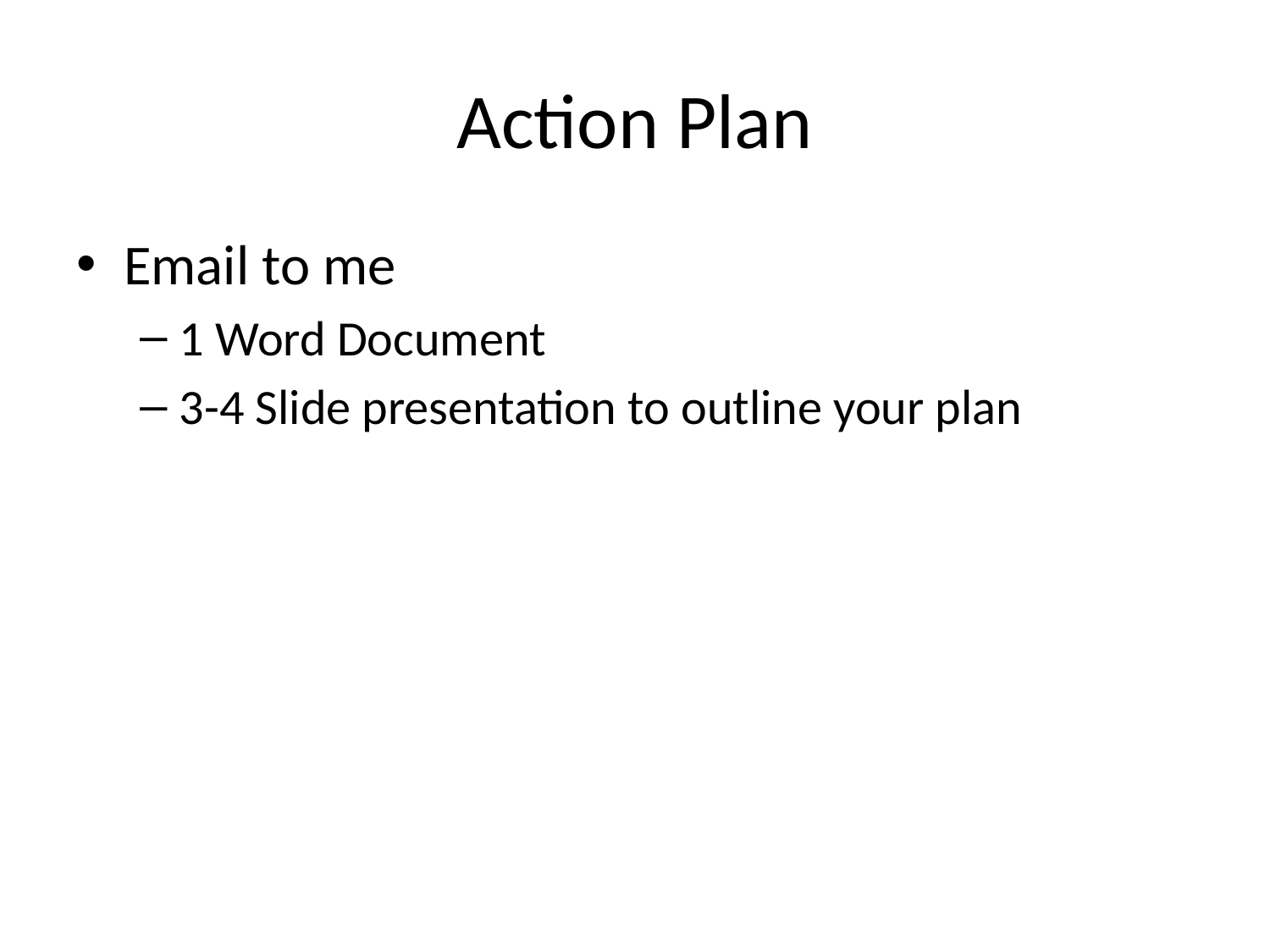

# Action Plan
Email to me
1 Word Document
3-4 Slide presentation to outline your plan